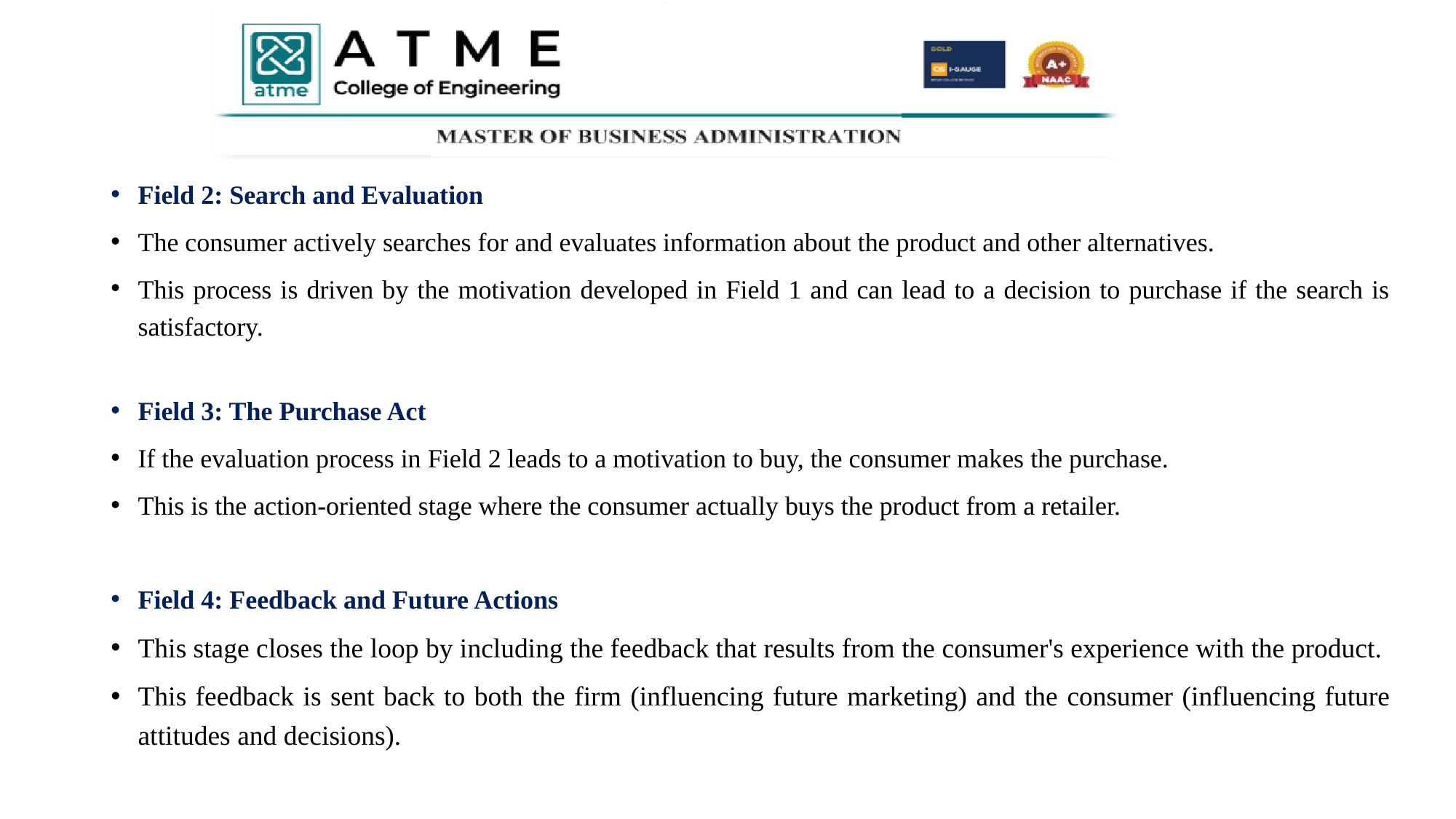

#
Field 2: Search and Evaluation
The consumer actively searches for and evaluates information about the product and other alternatives.
This process is driven by the motivation developed in Field 1 and can lead to a decision to purchase if the search is satisfactory.

Field 3: The Purchase Act
If the evaluation process in Field 2 leads to a motivation to buy, the consumer makes the purchase.
This is the action-oriented stage where the consumer actually buys the product from a retailer.

Field 4: Feedback and Future Actions
This stage closes the loop by including the feedback that results from the consumer's experience with the product.
This feedback is sent back to both the firm (influencing future marketing) and the consumer (influencing future attitudes and decisions).